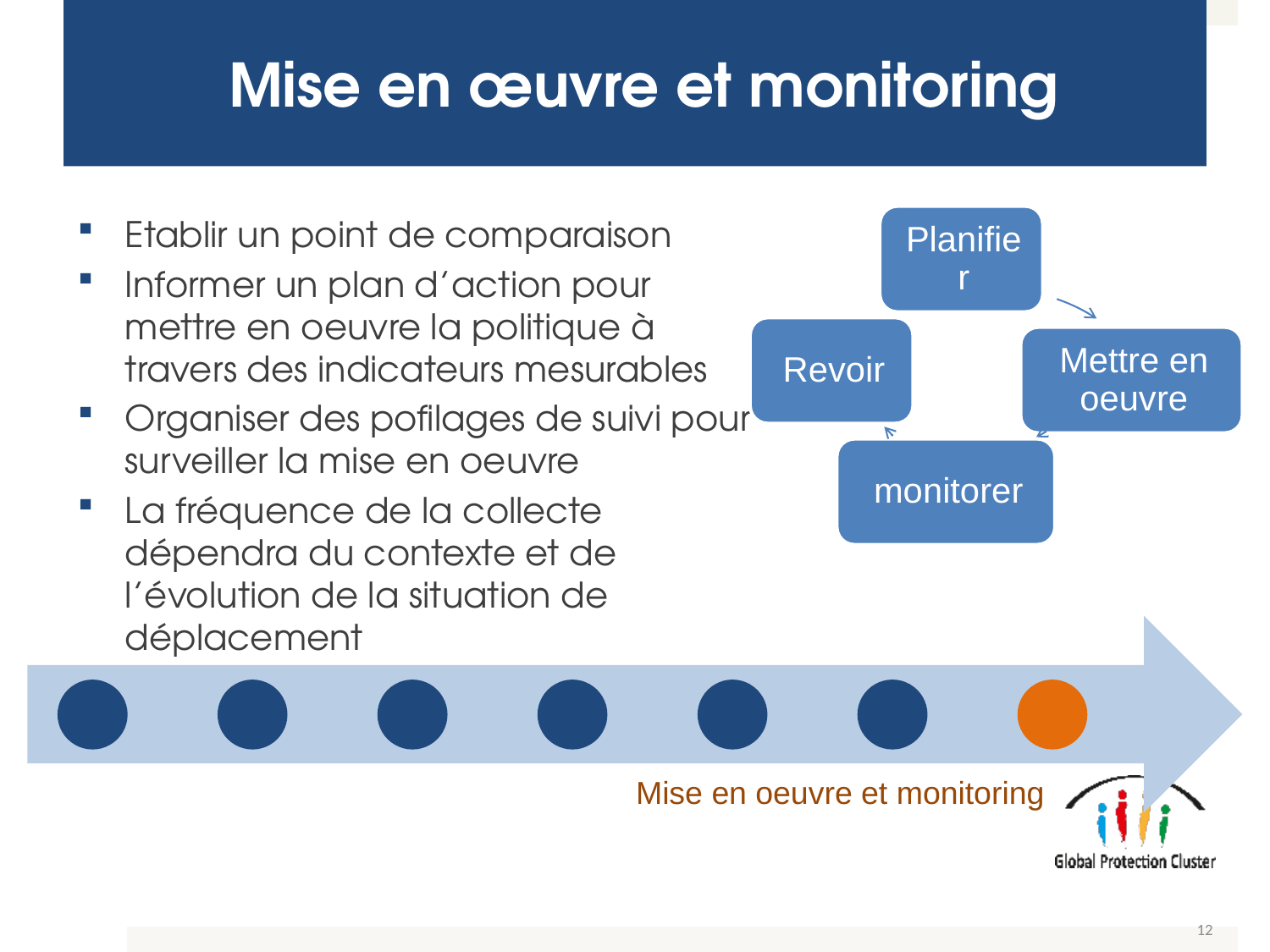

# Mise en œuvre et monitoring
Etablir un point de comparaison
Informer un plan d’action pour mettre en oeuvre la politique à travers des indicateurs mesurables
Organiser des pofilages de suivi pour surveiller la mise en oeuvre
La fréquence de la collecte dépendra du contexte et de l’évolution de la situation de déplacement
Planifier
Mettre en oeuvre
monitorer
Revoir

Mise en oeuvre et monitoring